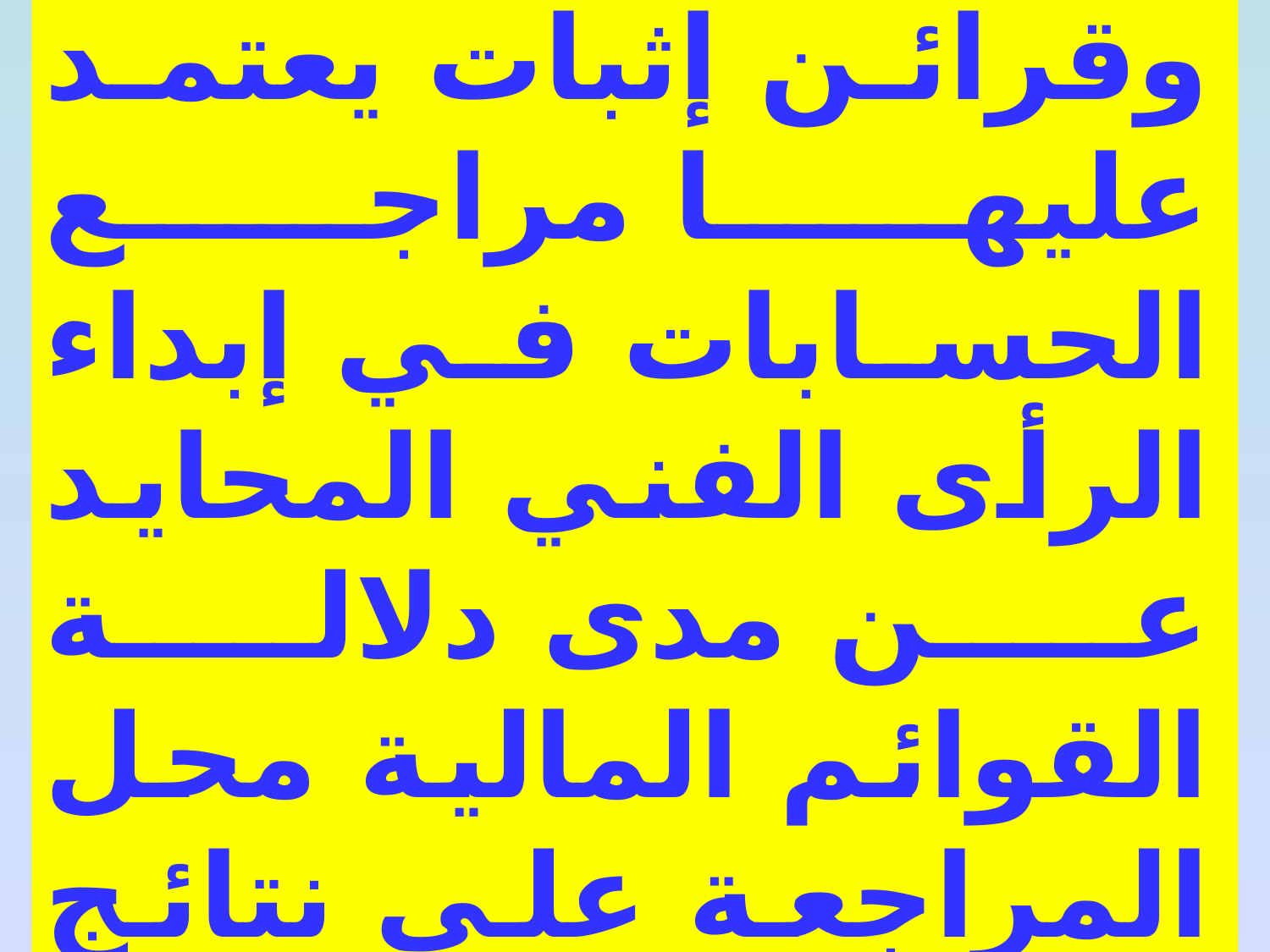

إن كل هذه المؤشرات تعتبر أدلة وقرائن إثبات يعتمد عليها مراجع الحسابات في إبداء الرأى الفني المحايد عن مدى دلالة القوائم المالية محل المراجعة على نتائج الأعمال والمركز المالي.